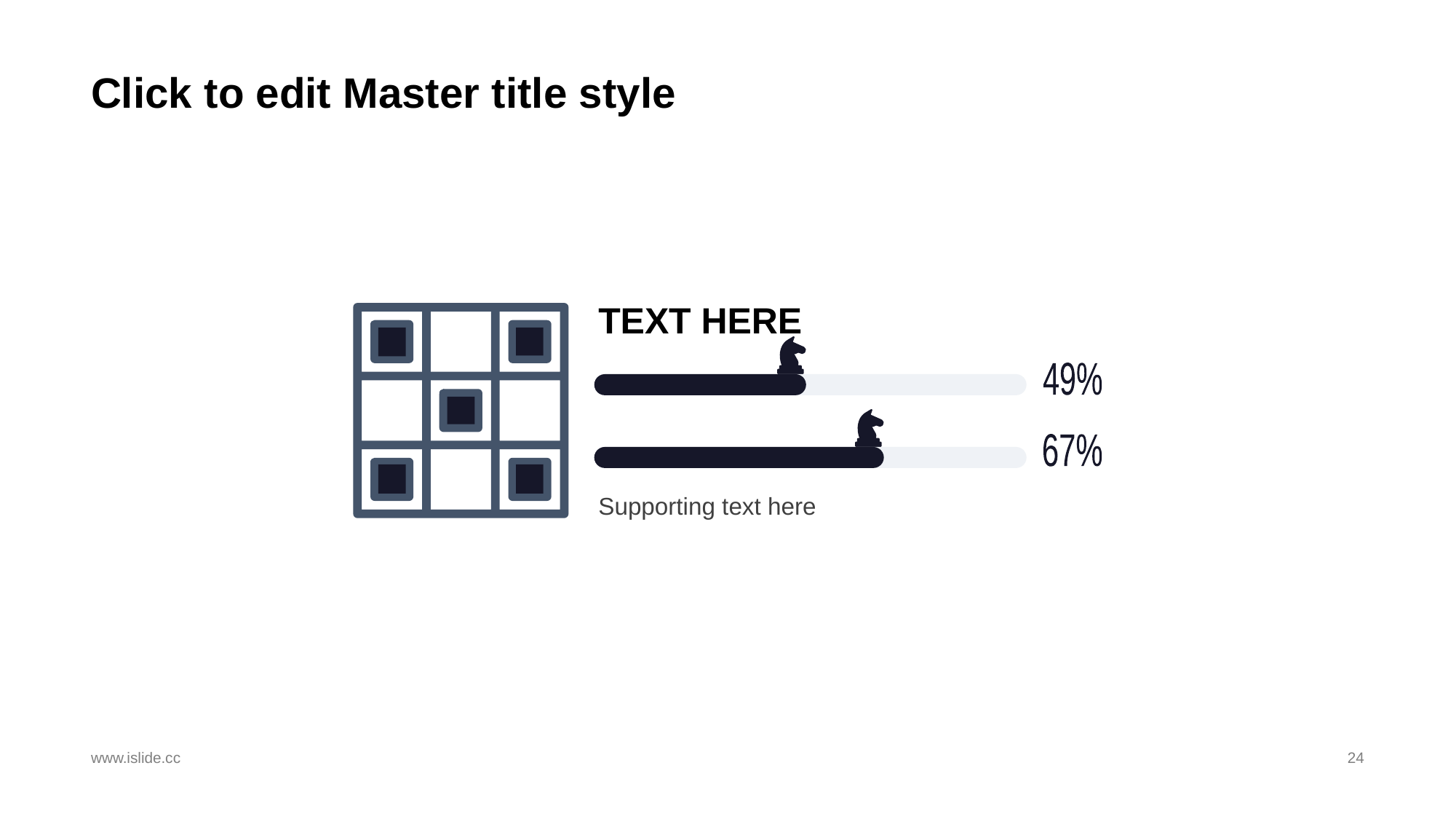

# Click to edit Master title style
TEXT HERE

49%

67%

Supporting text here
www.islide.cc
24